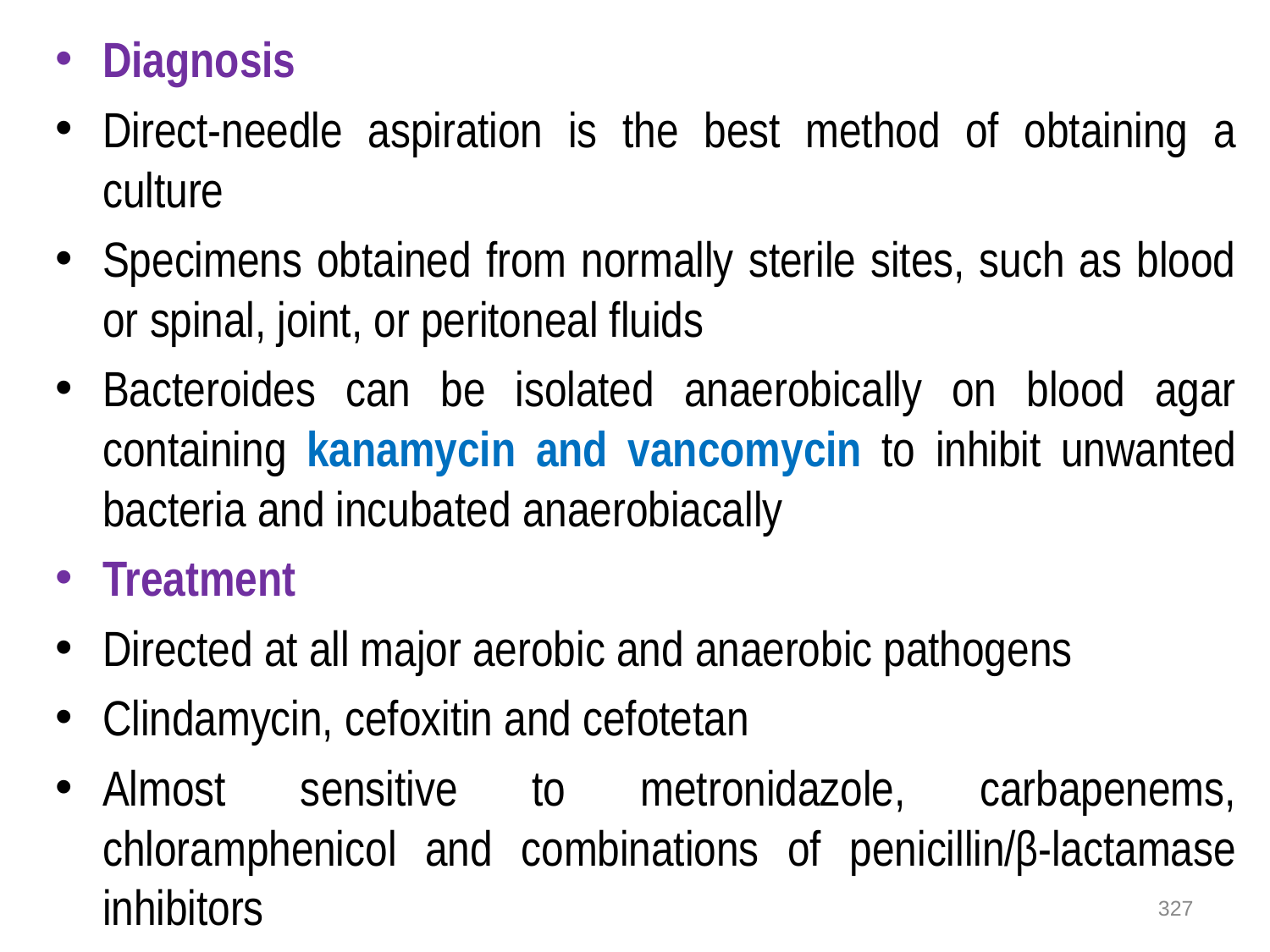

Diagnosis
Direct-needle aspiration is the best method of obtaining a culture
Specimens obtained from normally sterile sites, such as blood or spinal, joint, or peritoneal fluids
Bacteroides can be isolated anaerobically on blood agar containing kanamycin and vancomycin to inhibit unwanted bacteria and incubated anaerobiacally
Treatment
Directed at all major aerobic and anaerobic pathogens
Clindamycin, cefoxitin and cefotetan
Almost sensitive to metronidazole, carbapenems, chloramphenicol and combinations of penicillin/β-lactamase inhibitors

327